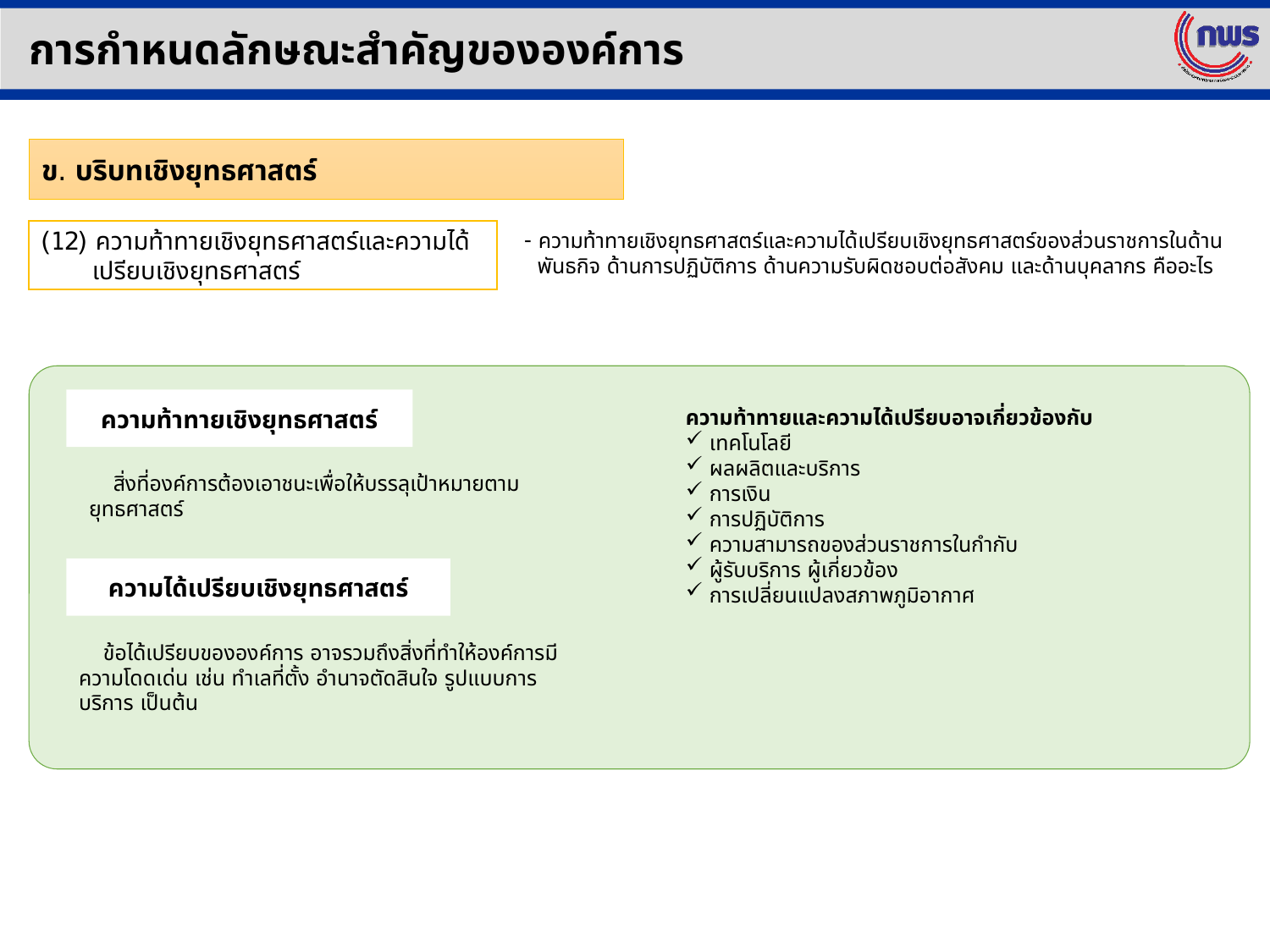

การกำหนดลักษณะสำคัญขององค์การ
ข. บริบทเชิงยุทธศาสตร์
(12) ความท้าทายเชิงยุทธศาสตร์และความได้เปรียบเชิงยุทธศาสตร์
- ความท้าทายเชิงยุทธศาสตร์และความได้เปรียบเชิงยุทธศาสตร์ของส่วนราชการในด้านพันธกิจ ด้านการปฏิบัติการ ด้านความรับผิดชอบต่อสังคม และด้านบุคลากร คืออะไร

ความท้าทายเชิงยุทธศาสตร์
ความท้าทายและความได้เปรียบอาจเกี่ยวข้องกับ
เทคโนโลยี
ผลผลิตและบริการ
การเงิน
การปฏิบัติการ
ความสามารถของส่วนราชการในกำกับ
ผู้รับบริการ ผู้เกี่ยวข้อง
การเปลี่ยนแปลงสภาพภูมิอากาศ
สิ่งที่องค์การต้องเอาชนะเพื่อให้บรรลุเป้าหมายตามยุทธศาสตร์
ความได้เปรียบเชิงยุทธศาสตร์
ข้อได้เปรียบขององค์การ อาจรวมถึงสิ่งที่ทำให้องค์การมีความโดดเด่น เช่น ทำเลที่ตั้ง อำนาจตัดสินใจ รูปแบบการบริการ เป็นต้น